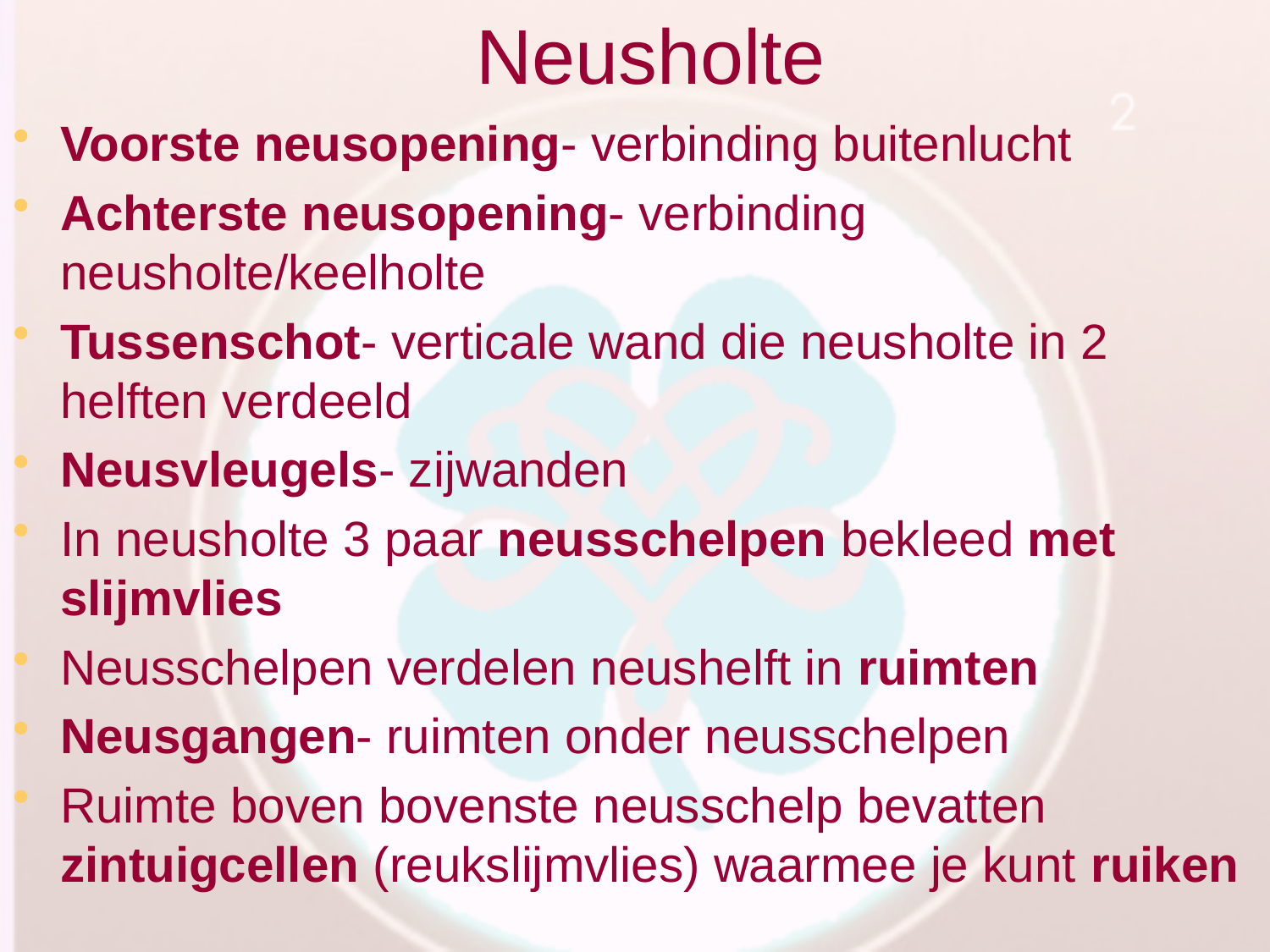

# Neusholte
Voorste neusopening- verbinding buitenlucht
Achterste neusopening- verbinding neusholte/keelholte
Tussenschot- verticale wand die neusholte in 2 helften verdeeld
Neusvleugels- zijwanden
In neusholte 3 paar neusschelpen bekleed met slijmvlies
Neusschelpen verdelen neushelft in ruimten
Neusgangen- ruimten onder neusschelpen
Ruimte boven bovenste neusschelp bevatten zintuigcellen (reukslijmvlies) waarmee je kunt ruiken